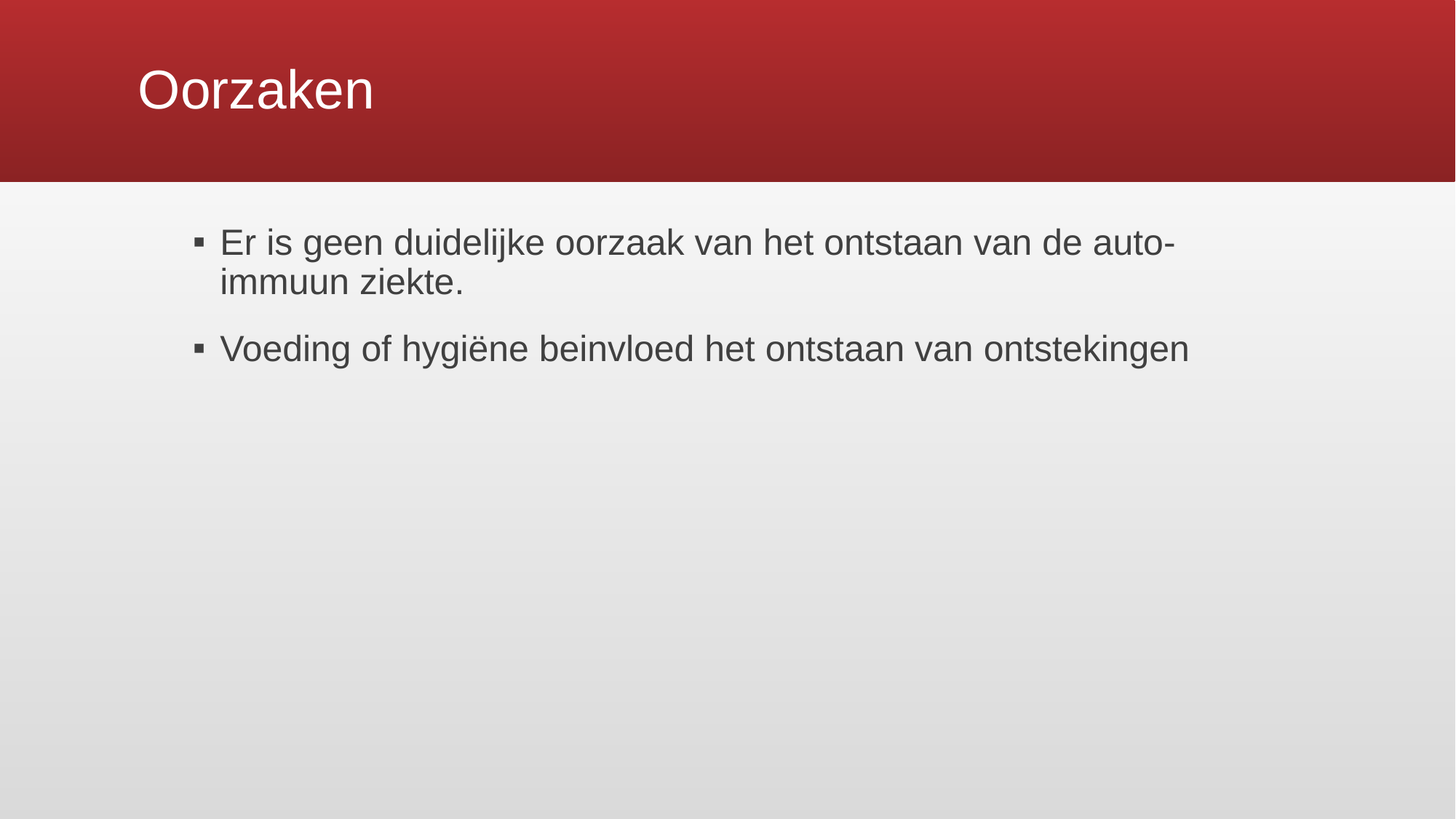

# Oorzaken
Er is geen duidelijke oorzaak van het ontstaan van de auto-immuun ziekte.
Voeding of hygiëne beinvloed het ontstaan van ontstekingen